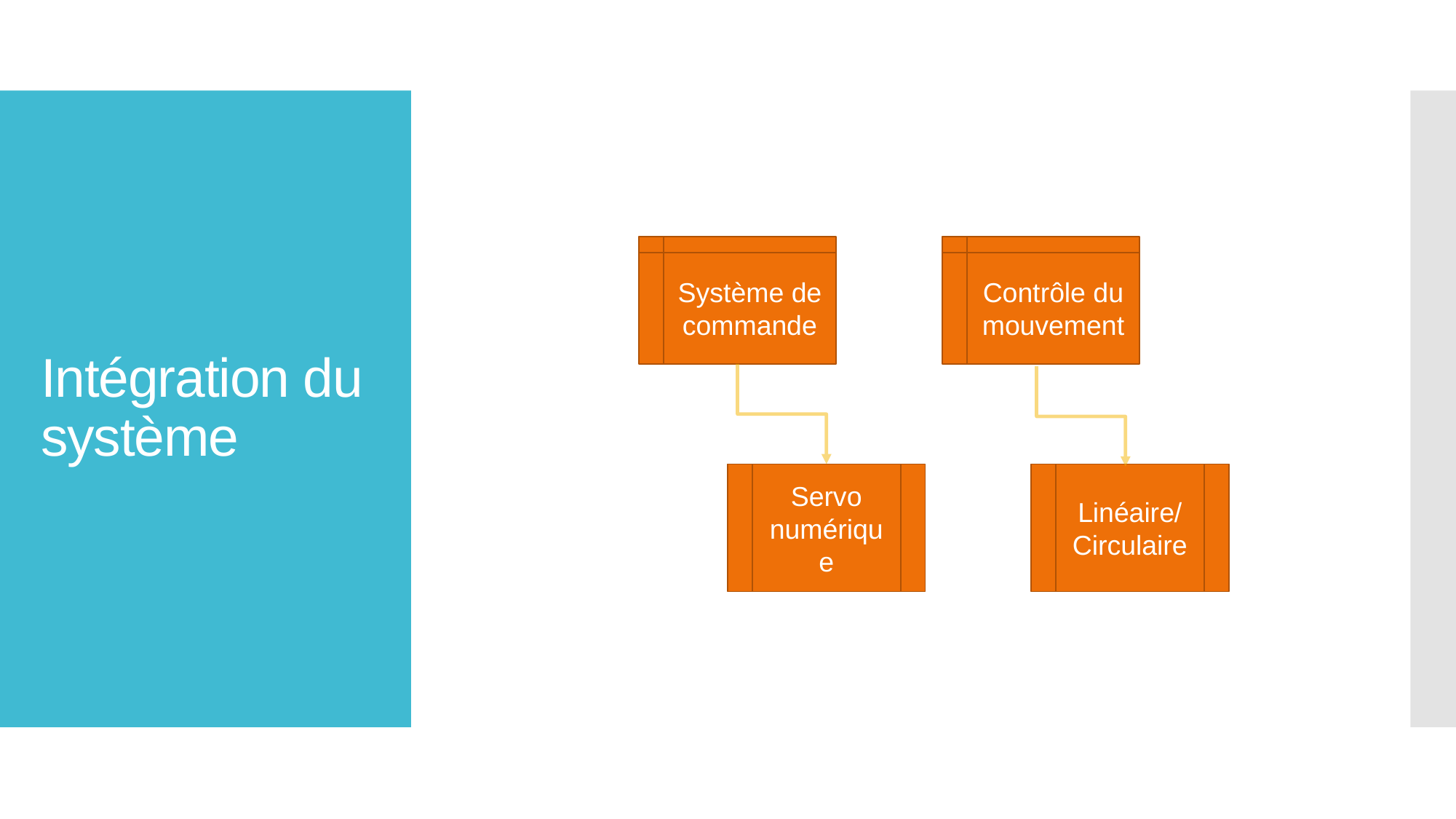

# Intégration du système
Système de commande
Contrôle du mouvement
Servo numérique
Linéaire/
Circulaire